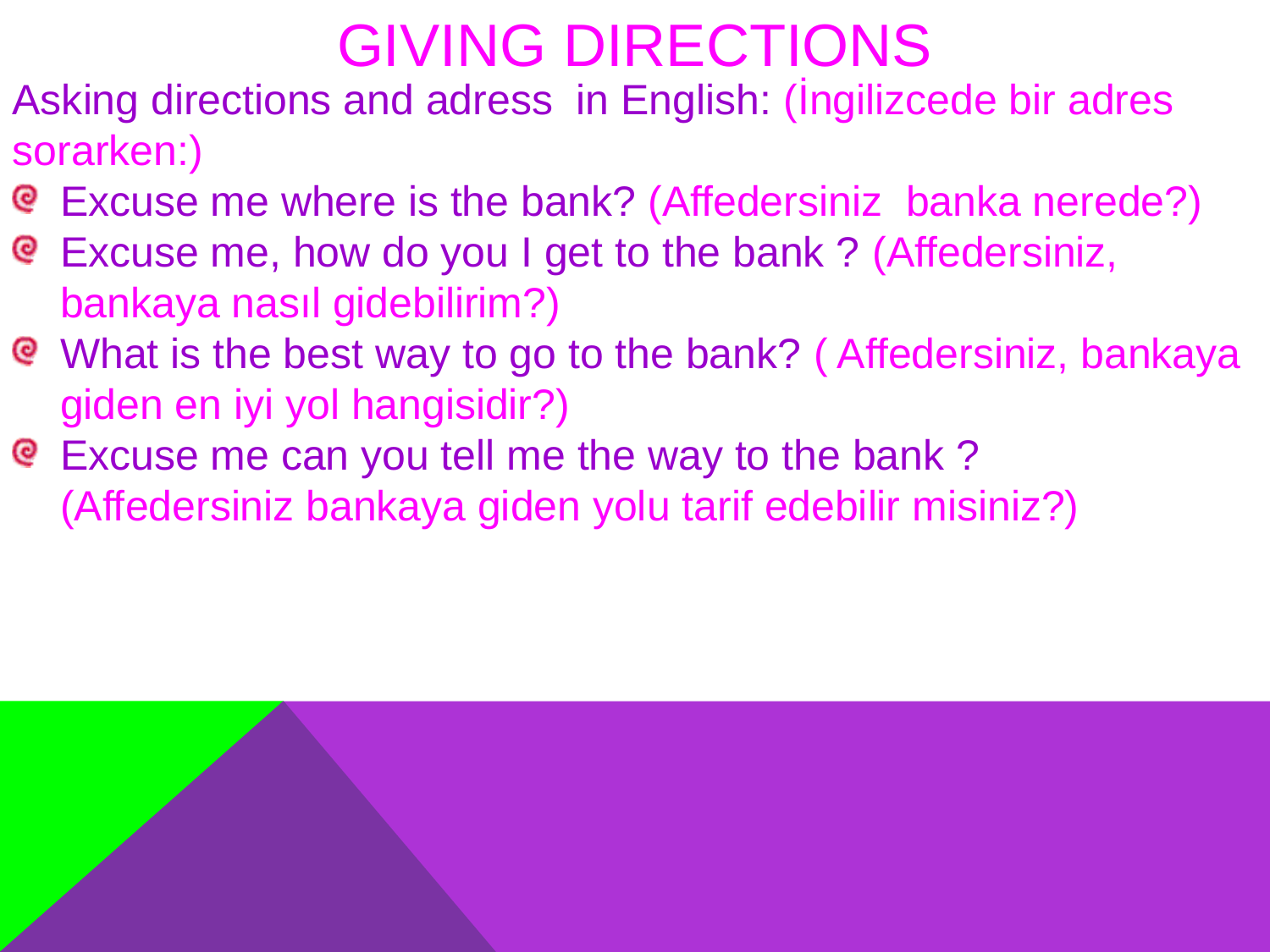

GIVING DIRECTIONS
Asking directions and adress  in English: (İngilizcede bir adres sorarken:)
Excuse me where is the bank? (Affedersiniz  banka nerede?)
Excuse me, how do you I get to the bank ? (Affedersiniz, bankaya nasıl gidebilirim?)
What is the best way to go to the bank? ( Affedersiniz, bankaya giden en iyi yol hangisidir?)
Excuse me can you tell me the way to the bank ?               (Affedersiniz bankaya giden yolu tarif edebilir misiniz?)